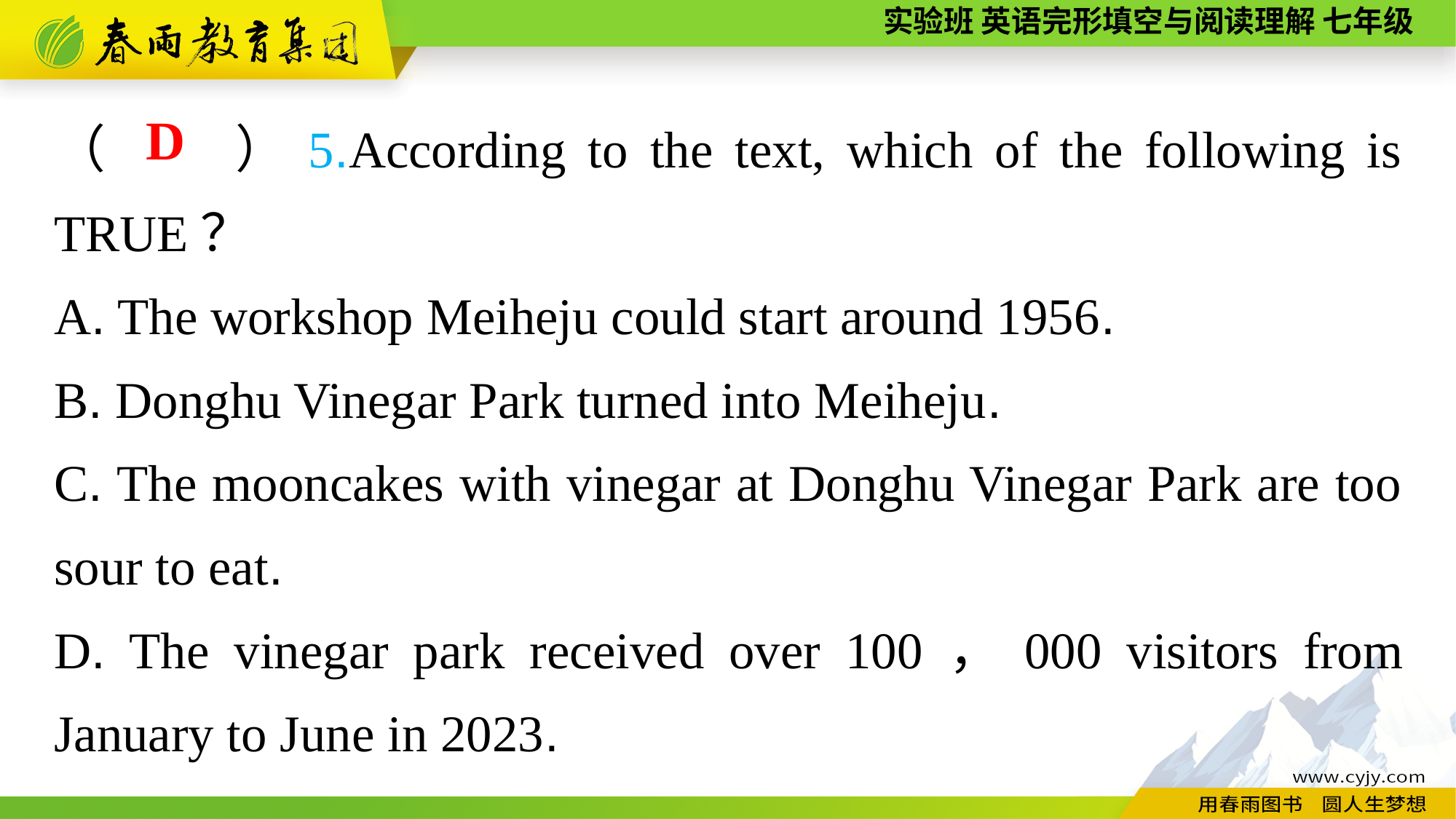

（　　）5.According to the text, which of the following is TRUE？
A. The workshop Meiheju could start around 1956.
B. Donghu Vinegar Park turned into Meiheju.
C. The mooncakes with vinegar at Donghu Vinegar Park are too sour to eat.
D. The vinegar park received over 100，000 visitors from January to June in 2023.
D